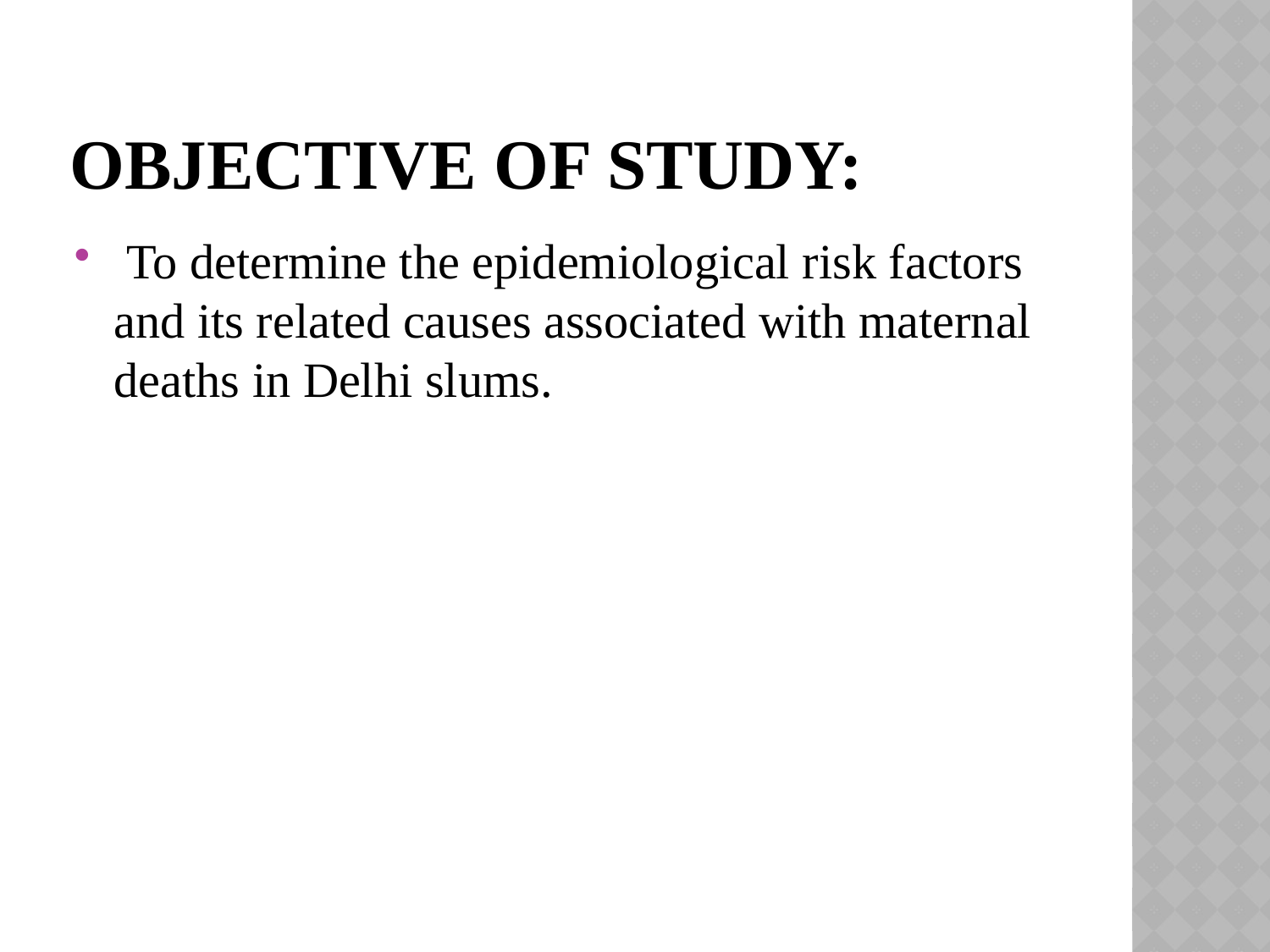

# Objective of study:
 To determine the epidemiological risk factors and its related causes associated with maternal deaths in Delhi slums.